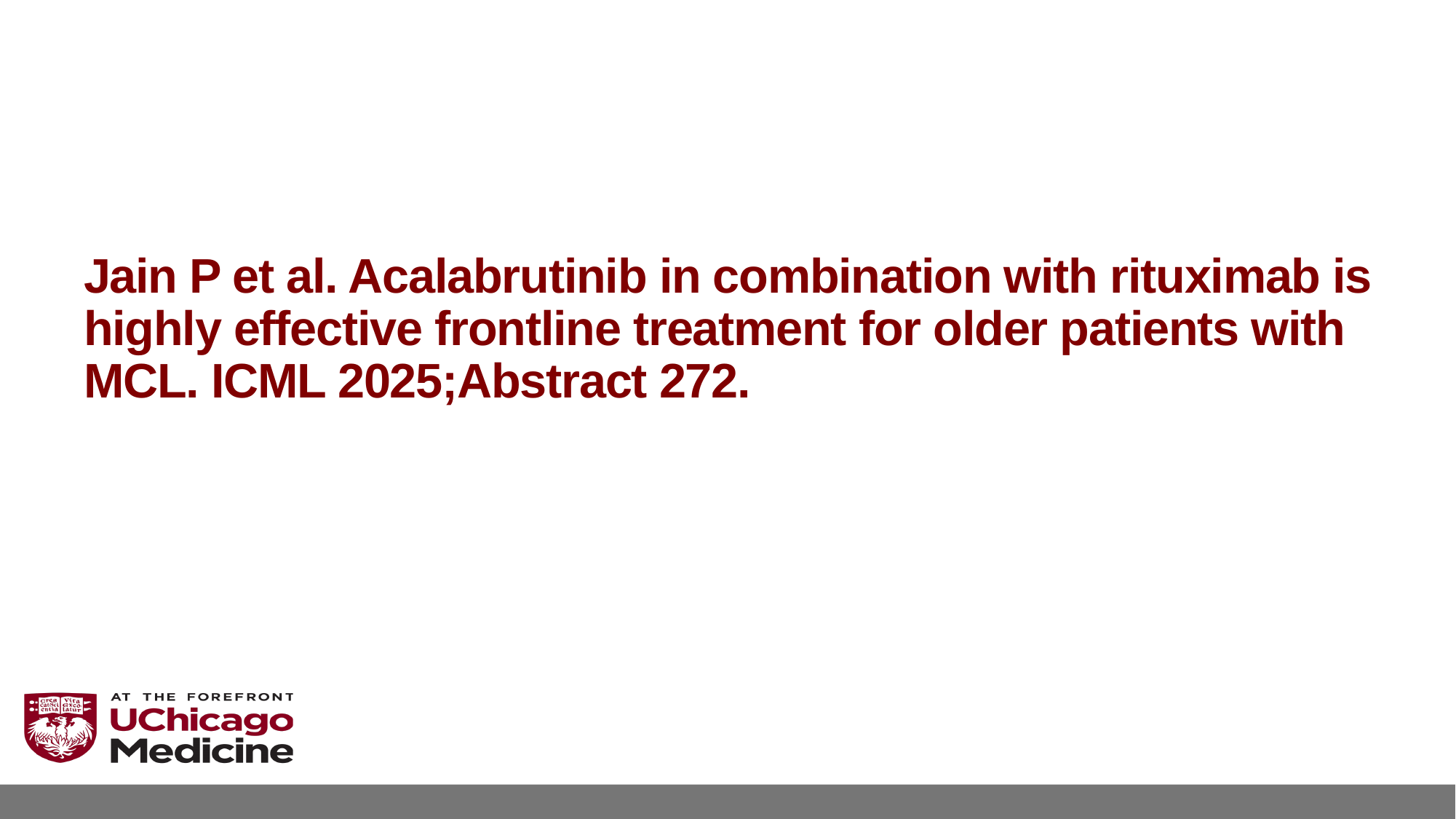

# Jain P et al. Acalabrutinib in combination with rituximab is highly effective frontline treatment for older patients with MCL. ICML 2025;Abstract 272.